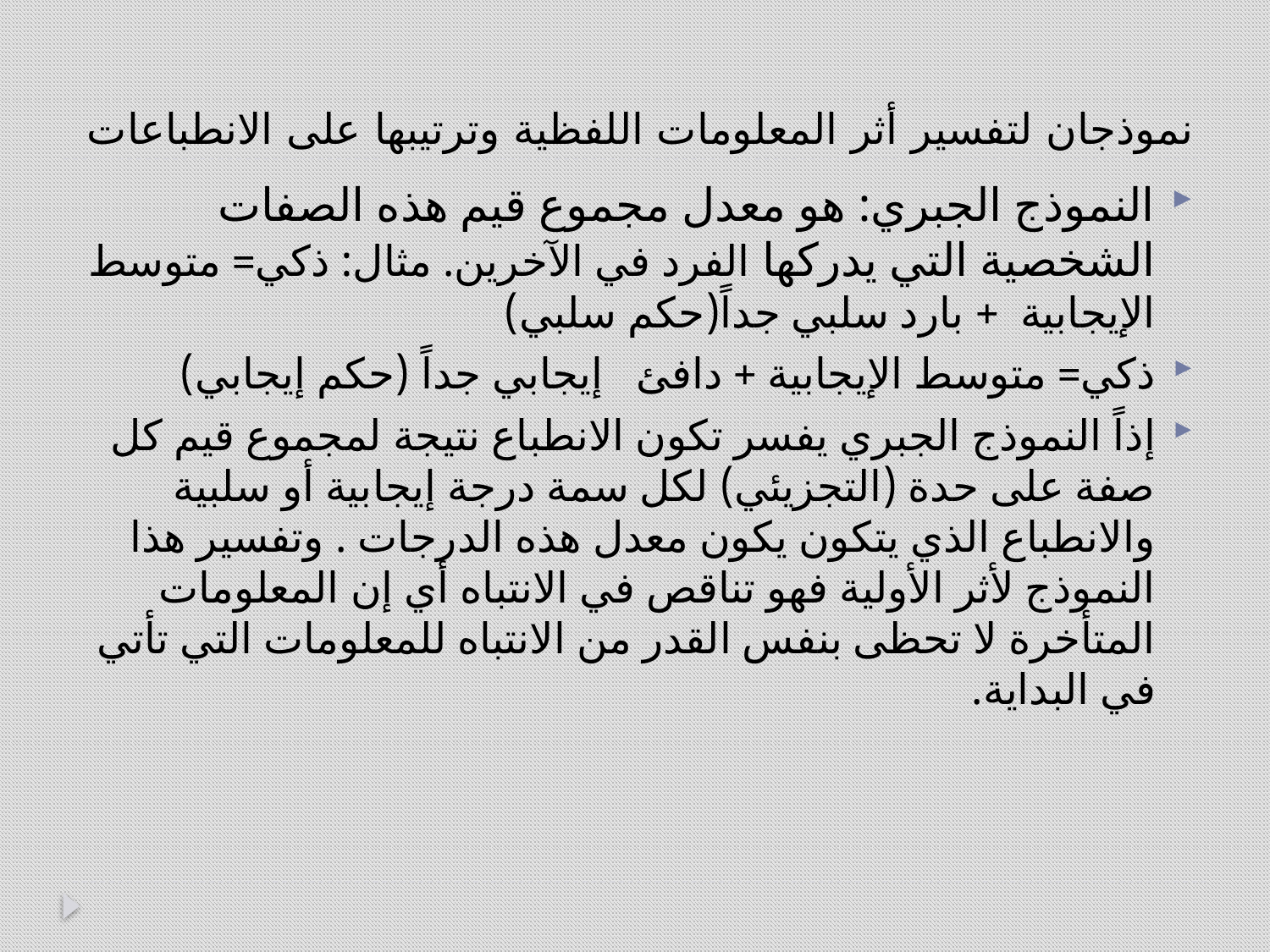

# نموذجان لتفسير أثر المعلومات اللفظية وترتيبها على الانطباعات
النموذج الجبري: هو معدل مجموع قيم هذه الصفات الشخصية التي يدركها الفرد في الآخرين. مثال: ذكي= متوسط الإيجابية  + بارد سلبي جداً(حكم سلبي)
ذكي= متوسط الإيجابية + دافئ   إيجابي جداً (حكم إيجابي)
إذاً النموذج الجبري يفسر تكون الانطباع نتيجة لمجموع قيم كل صفة على حدة (التجزيئي) لكل سمة درجة إيجابية أو سلبية والانطباع الذي يتكون يكون معدل هذه الدرجات . وتفسير هذا النموذج لأثر الأولية فهو تناقص في الانتباه أي إن المعلومات المتأخرة لا تحظى بنفس القدر من الانتباه للمعلومات التي تأتي في البداية.